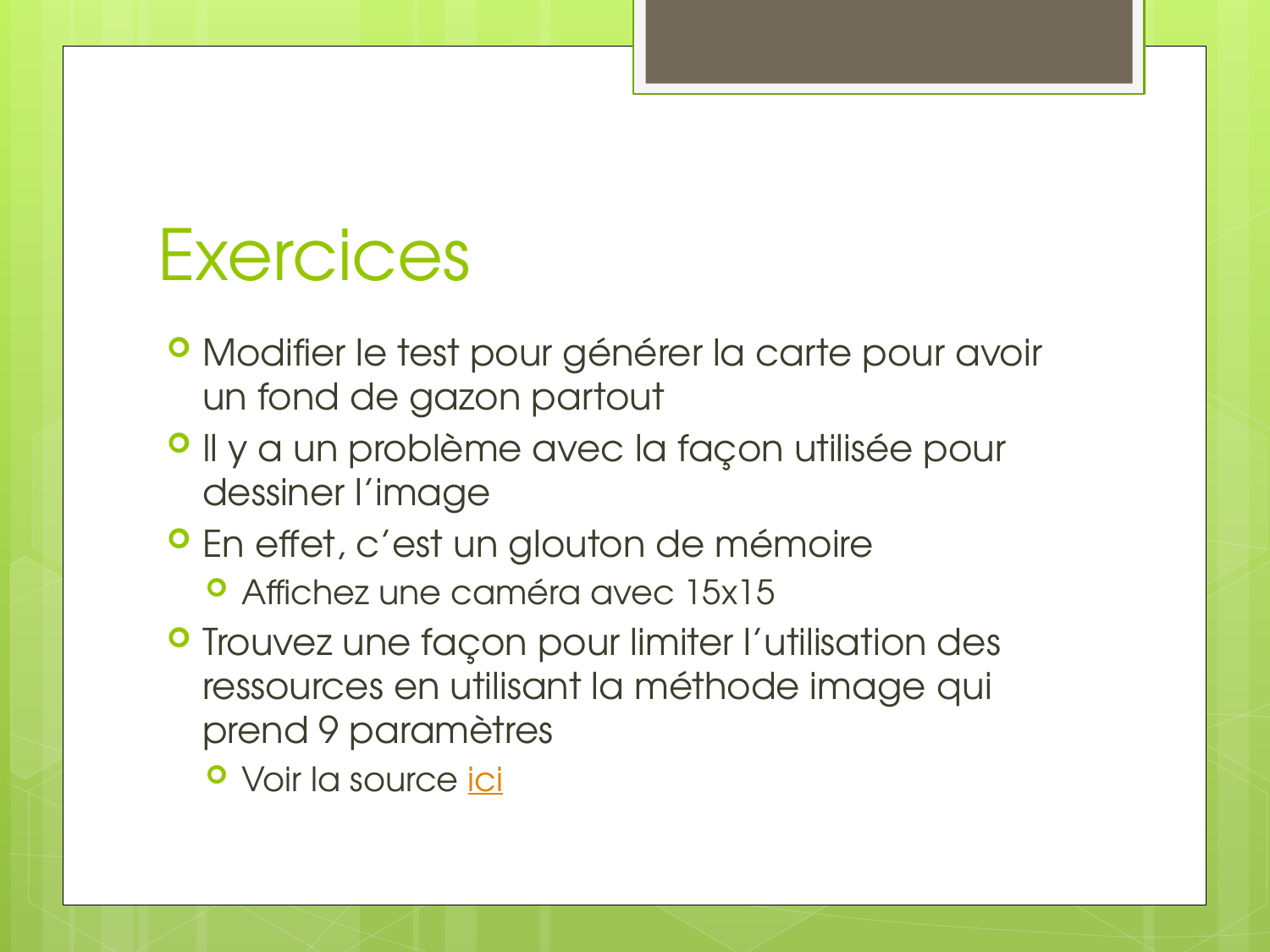

# Exercices
Modifier le test pour générer la carte pour avoir un fond de gazon partout
Il y a un problème avec la façon utilisée pour dessiner l’image
En effet, c’est un glouton de mémoire
Affichez une caméra avec 15x15
Trouvez une façon pour limiter l’utilisation des ressources en utilisant la méthode image qui prend 9 paramètres
Voir la source ici